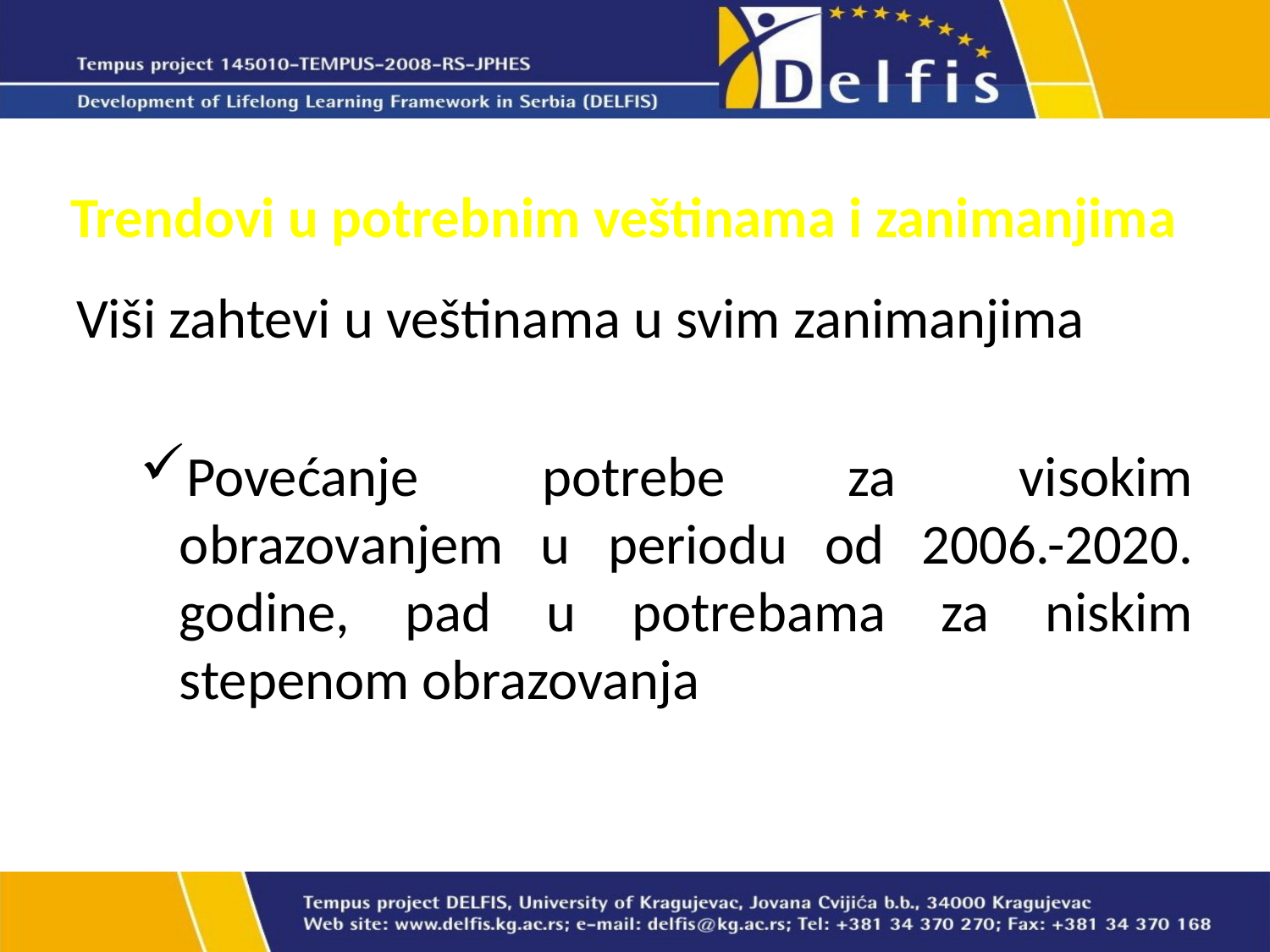

# Trendovi u potrebnim veštinama i zanimanjima
Viši zahtevi u veštinama u svim zanimanjima

Povećanje potrebe za visokim obrazovanjem u periodu od 2006.-2020. godine, pad u potrebama za niskim stepenom obrazovanja